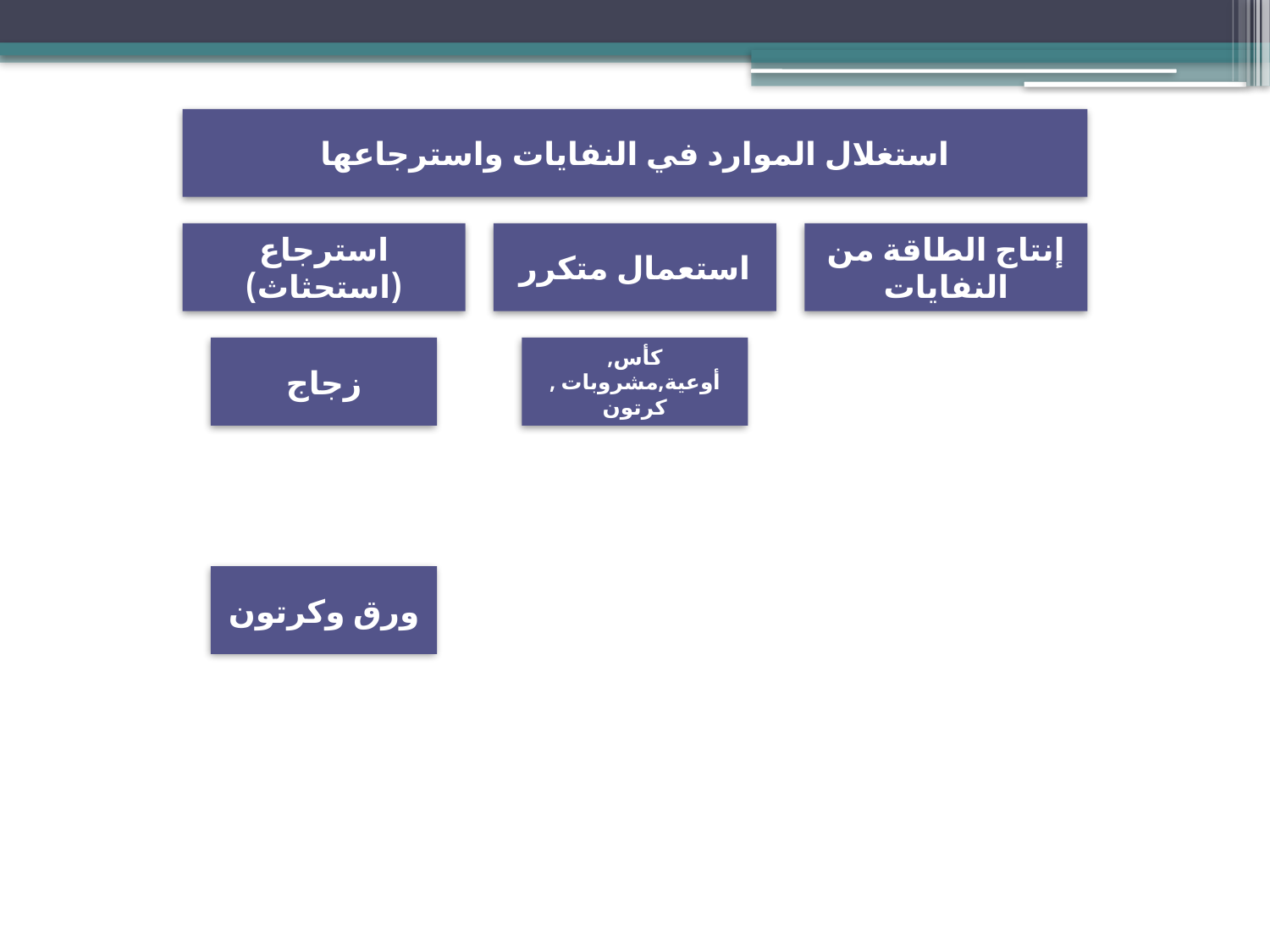

استرجاع (استحثاث)
زجاج
ورق وكرتون
استعمال متكرر
كأس, أوعية,مشروبات , كرتون
إنتاج الطاقة من النفايات